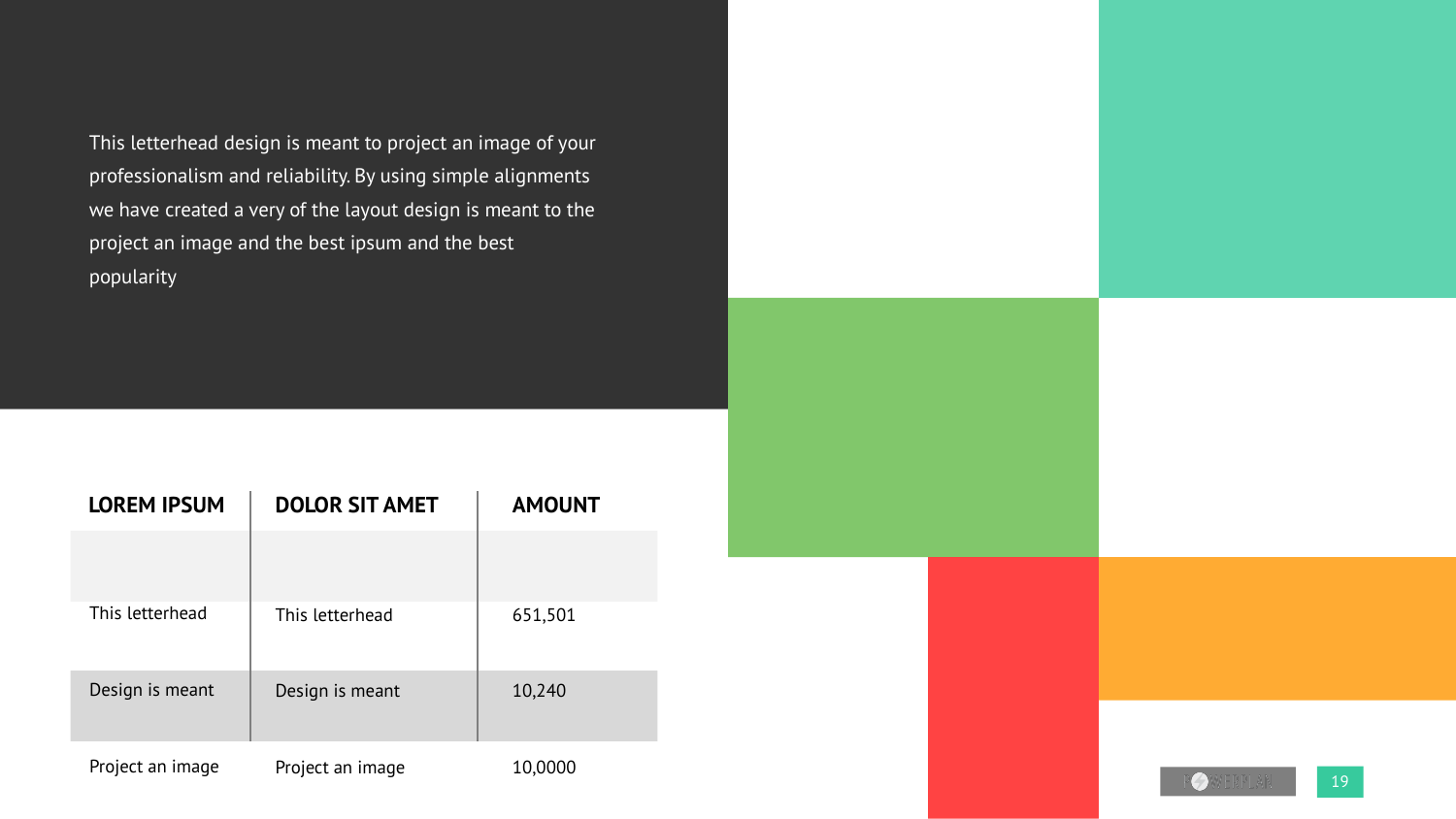

This letterhead design is meant to project an image of your professionalism and reliability. By using simple alignments we have created a very of the layout design is meant to the project an image and the best ipsum and the best popularity

DOLOR SIT AMET
LOREM IPSUM
AMOUNT

This letterhead
Design is meant
Project an image
651,501
10,240
10,0000
This letterhead
Design is meant
Project an image

www.website.com
19